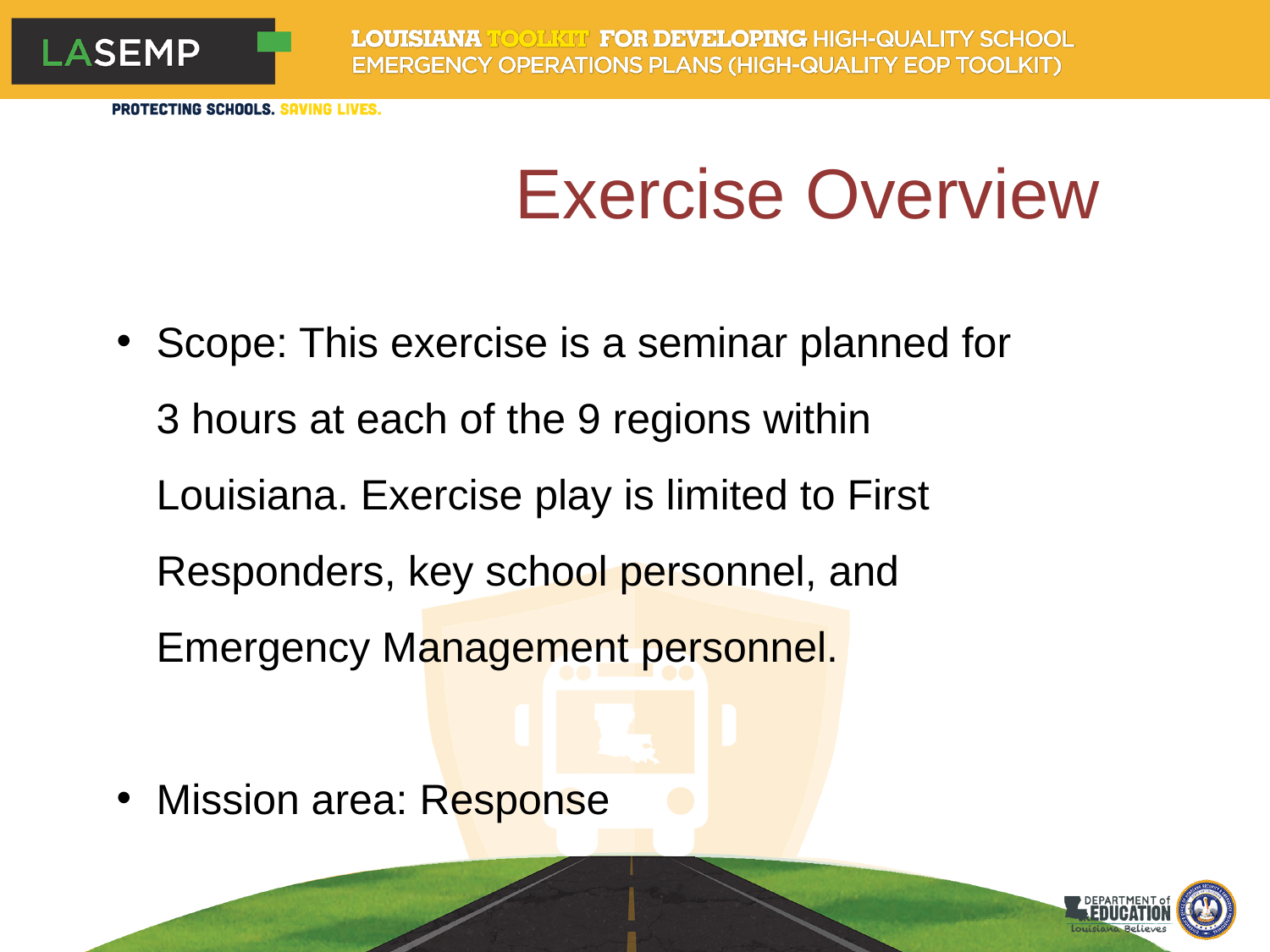

# Exercise Overview
Scope: This exercise is a seminar planned for 3 hours at each of the 9 regions within Louisiana. Exercise play is limited to First Responders, key school personnel, and Emergency Management personnel.

Mission area: Response

3